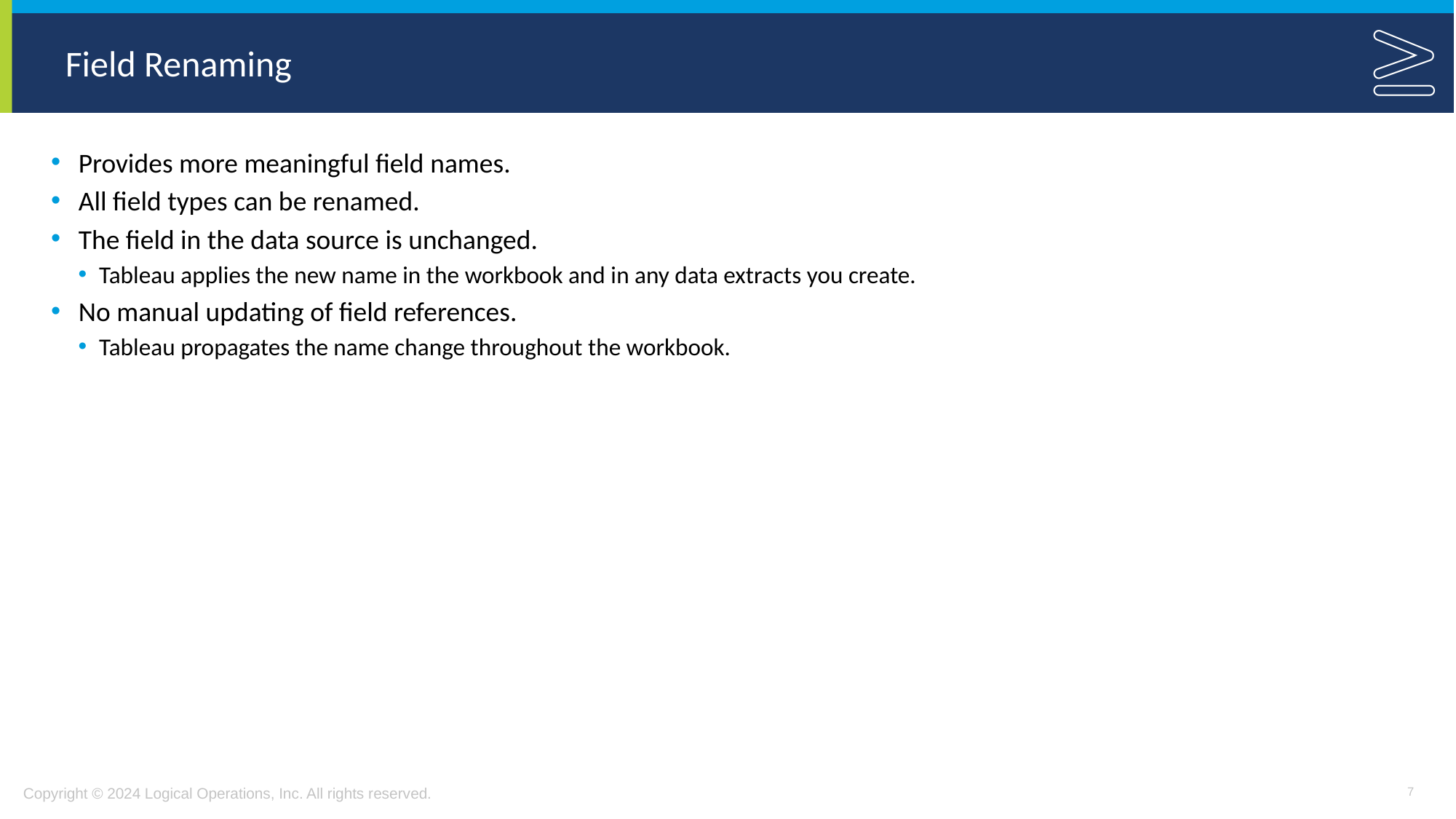

# Field Renaming
Provides more meaningful field names.
All field types can be renamed.
The field in the data source is unchanged.
Tableau applies the new name in the workbook and in any data extracts you create.
No manual updating of field references.
Tableau propagates the name change throughout the workbook.
7